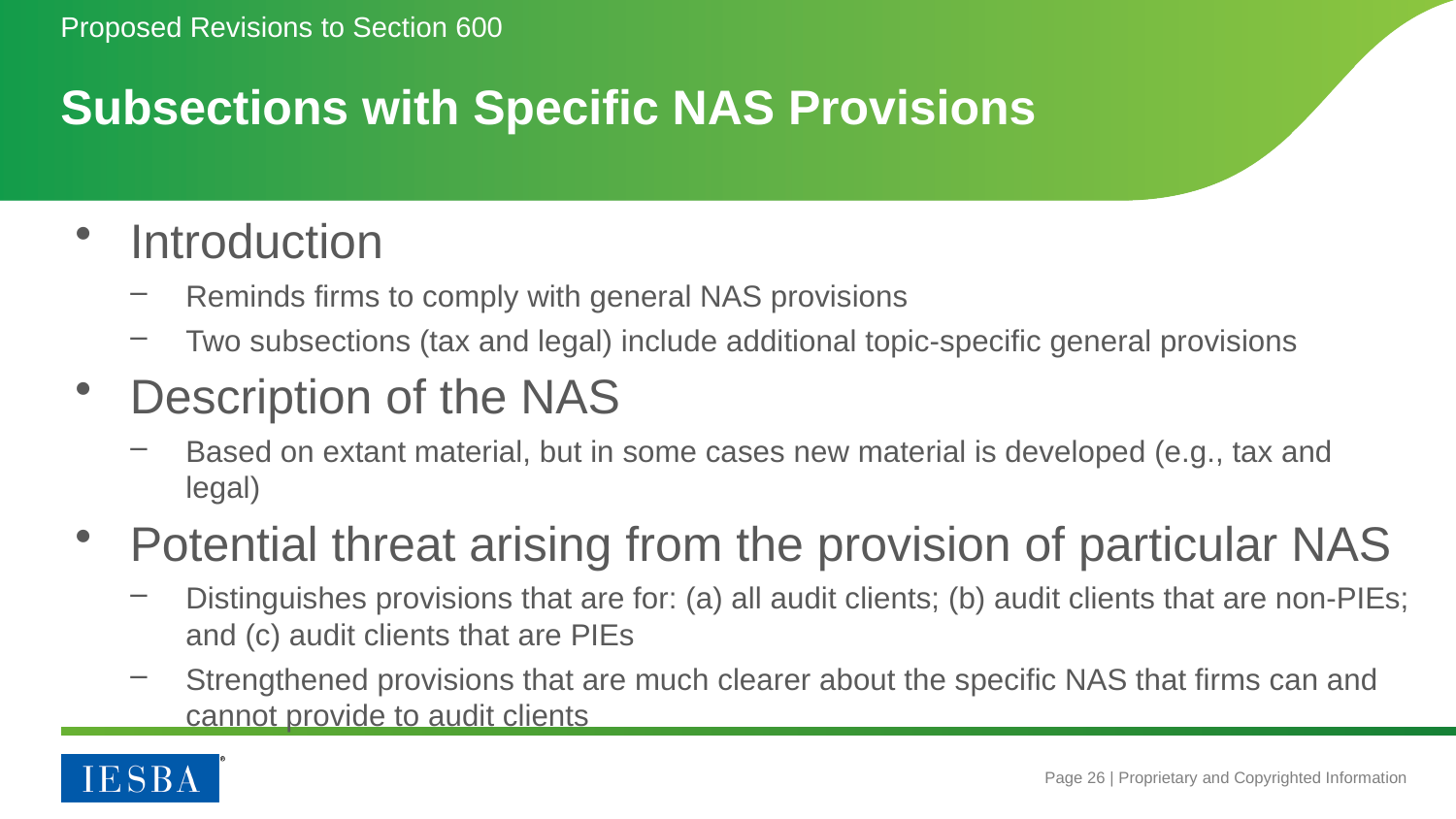

Proposed Revisions to Section 600
# Subsections with Specific NAS Provisions
Introduction
Reminds firms to comply with general NAS provisions
Two subsections (tax and legal) include additional topic-specific general provisions
Description of the NAS
Based on extant material, but in some cases new material is developed (e.g., tax and legal)
Potential threat arising from the provision of particular NAS
Distinguishes provisions that are for: (a) all audit clients; (b) audit clients that are non-PIEs; and (c) audit clients that are PIEs
Strengthened provisions that are much clearer about the specific NAS that firms can and cannot provide to audit clients